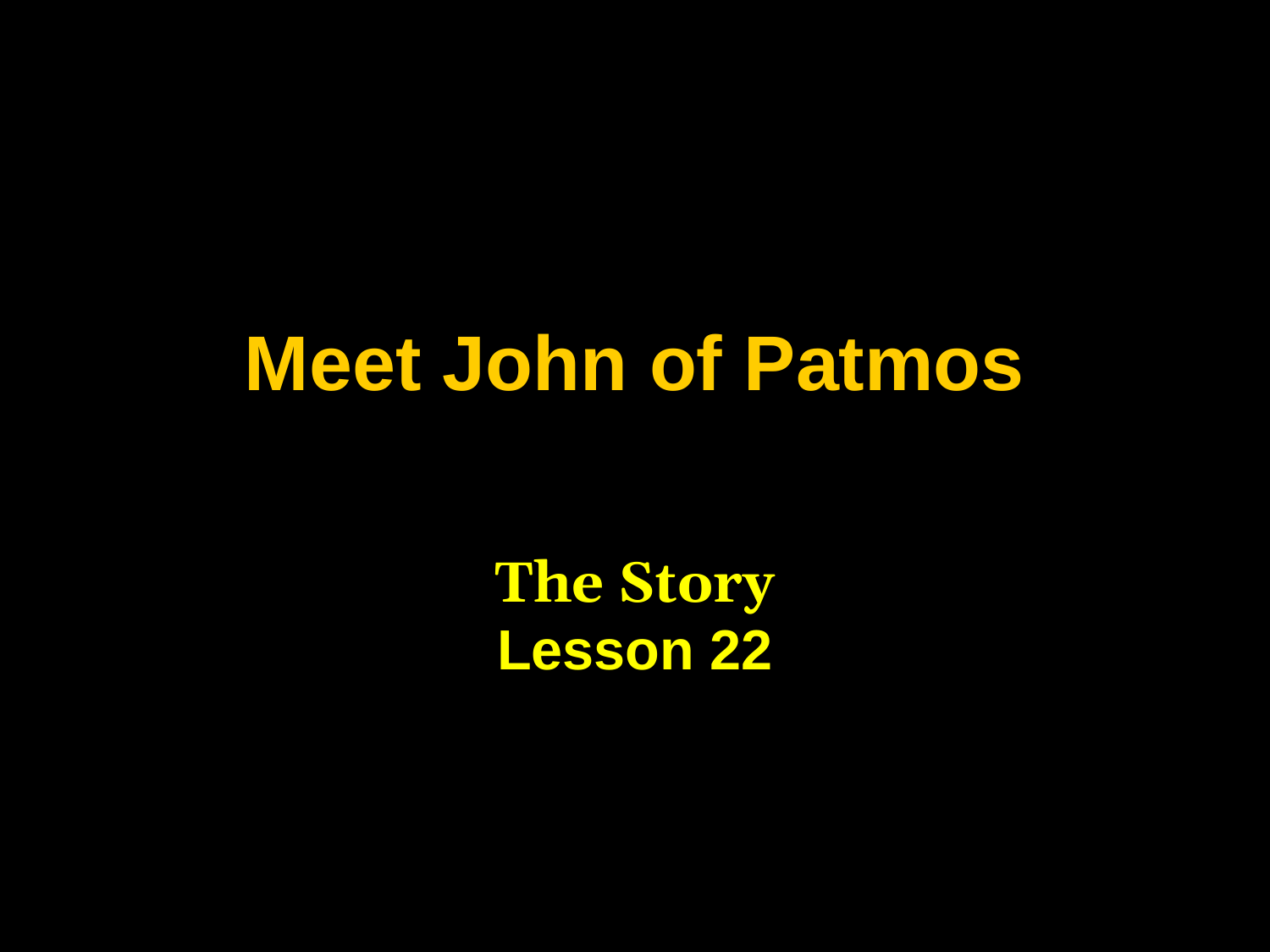

# Meet John of Patmos
The Story
Lesson 22